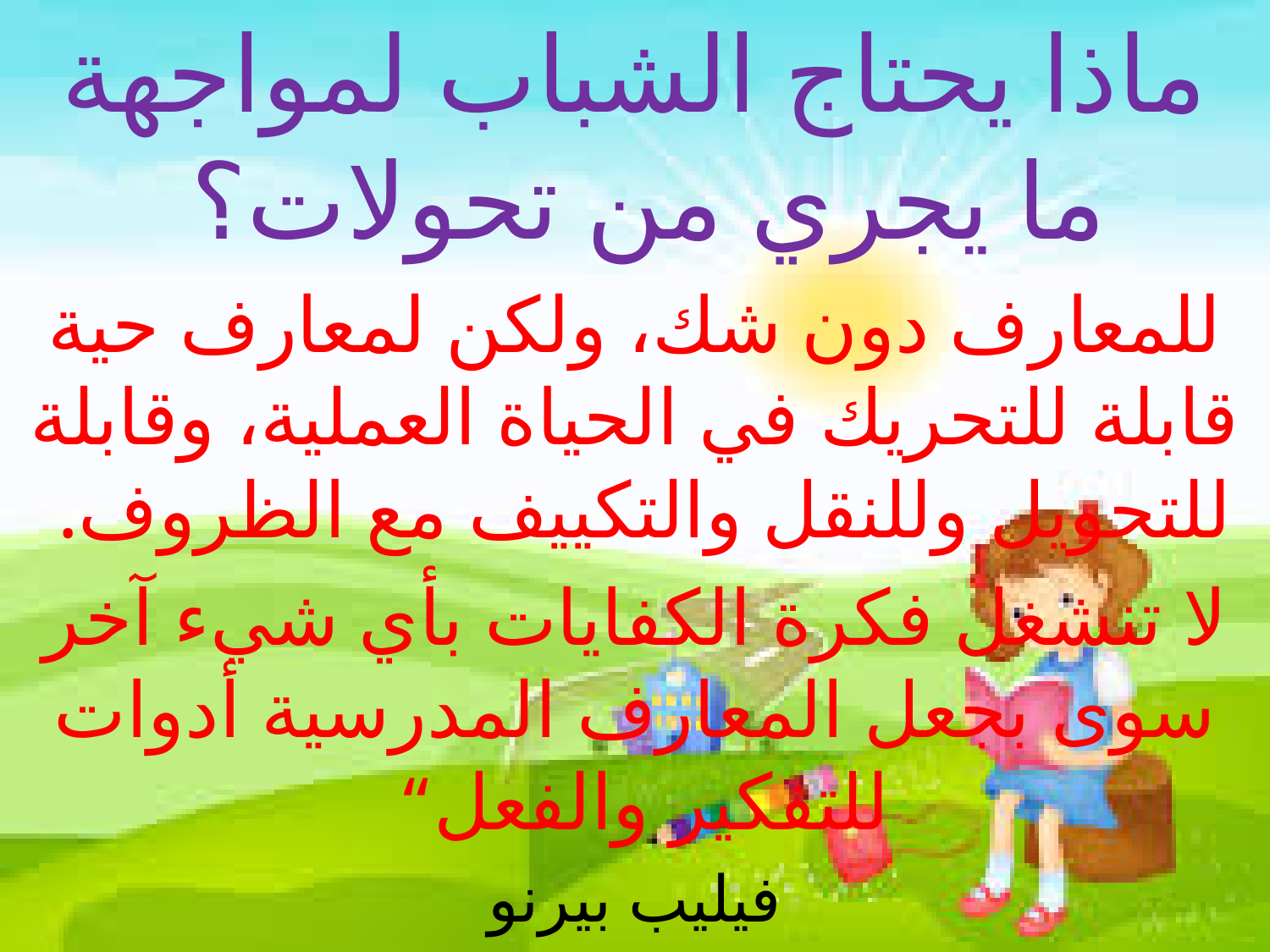

ماذا يحتاج الشباب لمواجهة ما يجري من تحولات؟
للمعارف دون شك، ولكن لمعارف حية قابلة للتحريك في الحياة العملية، وقابلة للتحويل وللنقل والتكييف مع الظروف.
لا تنشغل فكرة الكفايات بأي شيء آخر سوى بجعل المعارف المدرسية أدوات للتفكير والفعل“
فيليب بيرنو